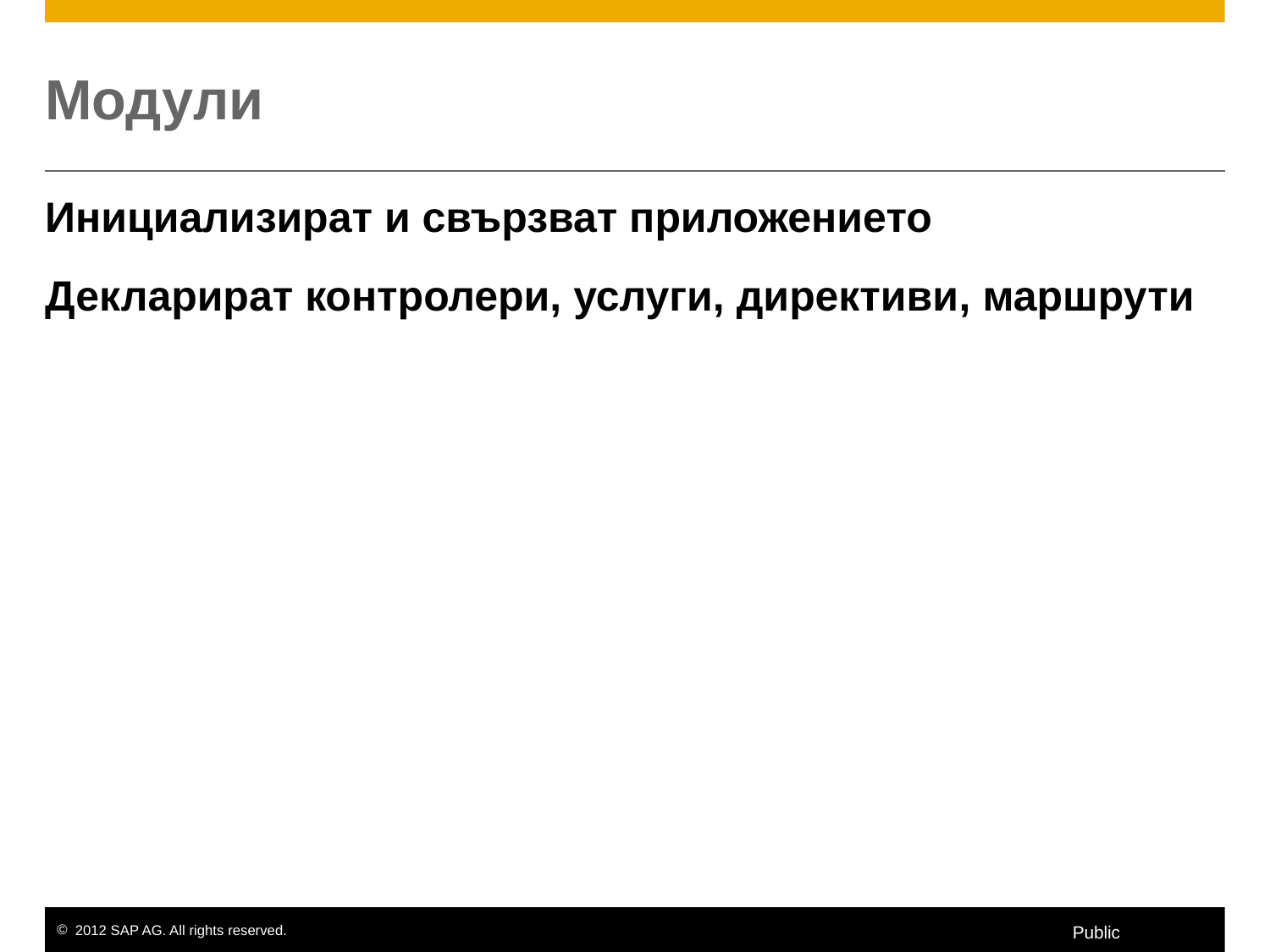

# Модули
Инициализират и свързват приложението
Декларират контролери, услуги, директиви, маршрути